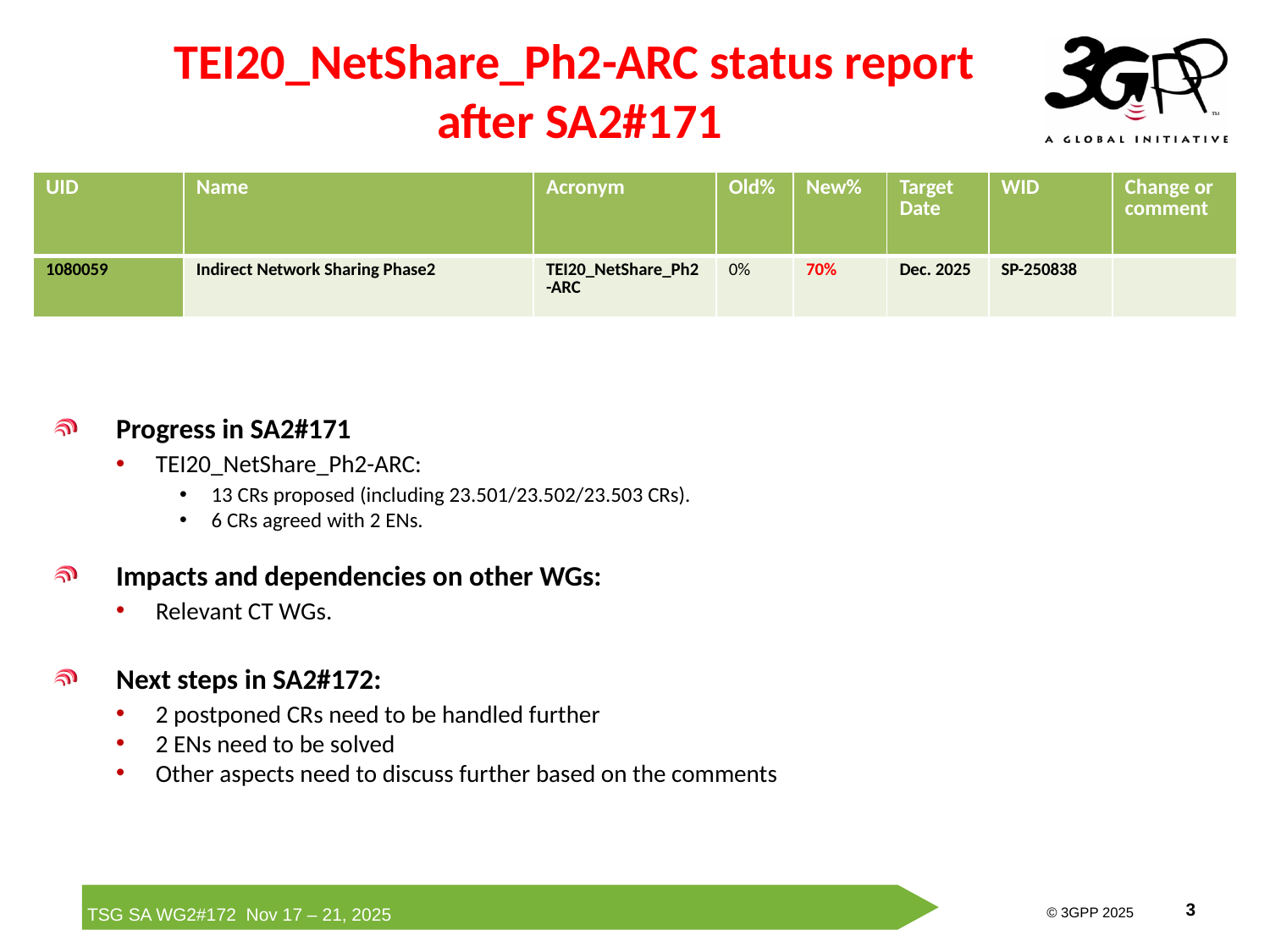

TEI20_NetShare_Ph2-ARC status report
 after SA2#171
| UID | Name | Acronym | Old% | New% | Target Date | WID | Change or comment |
| --- | --- | --- | --- | --- | --- | --- | --- |
| 1080059 | Indirect Network Sharing Phase2 | TEI20\_NetShare\_Ph2-ARC | 0% | 70% | Dec. 2025 | SP-250838 |  |
Progress in SA2#171
TEI20_NetShare_Ph2-ARC:
13 CRs proposed (including 23.501/23.502/23.503 CRs).
6 CRs agreed with 2 ENs.

Impacts and dependencies on other WGs:
Relevant CT WGs.

Next steps in SA2#172:
2 postponed CRs need to be handled further
2 ENs need to be solved
Other aspects need to discuss further based on the comments